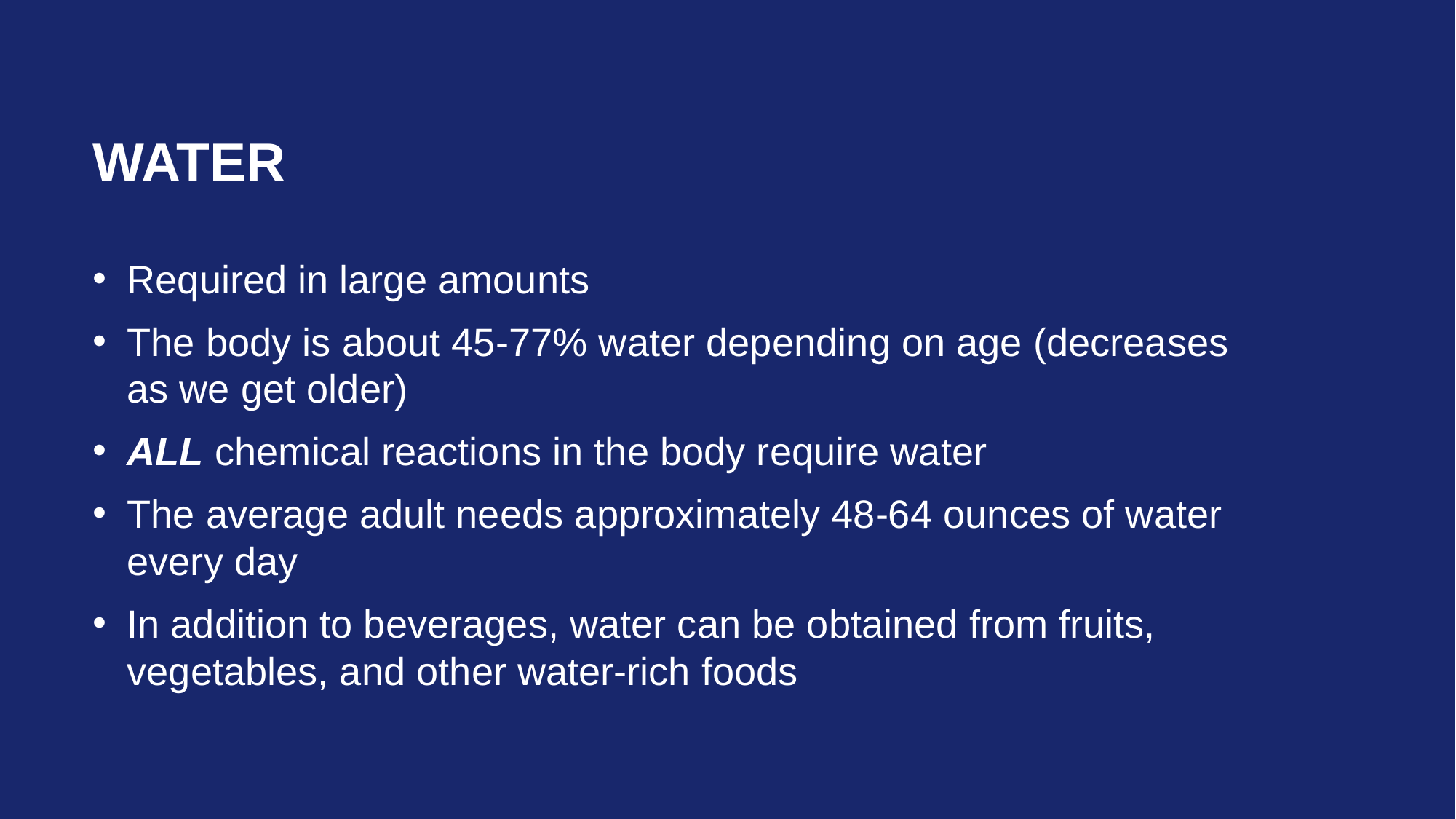

# Water
Required in large amounts
The body is about 45-77% water depending on age (decreases as we get older)
ALL chemical reactions in the body require water
The average adult needs approximately 48-64 ounces of water every day
In addition to beverages, water can be obtained from fruits, vegetables, and other water-rich foods